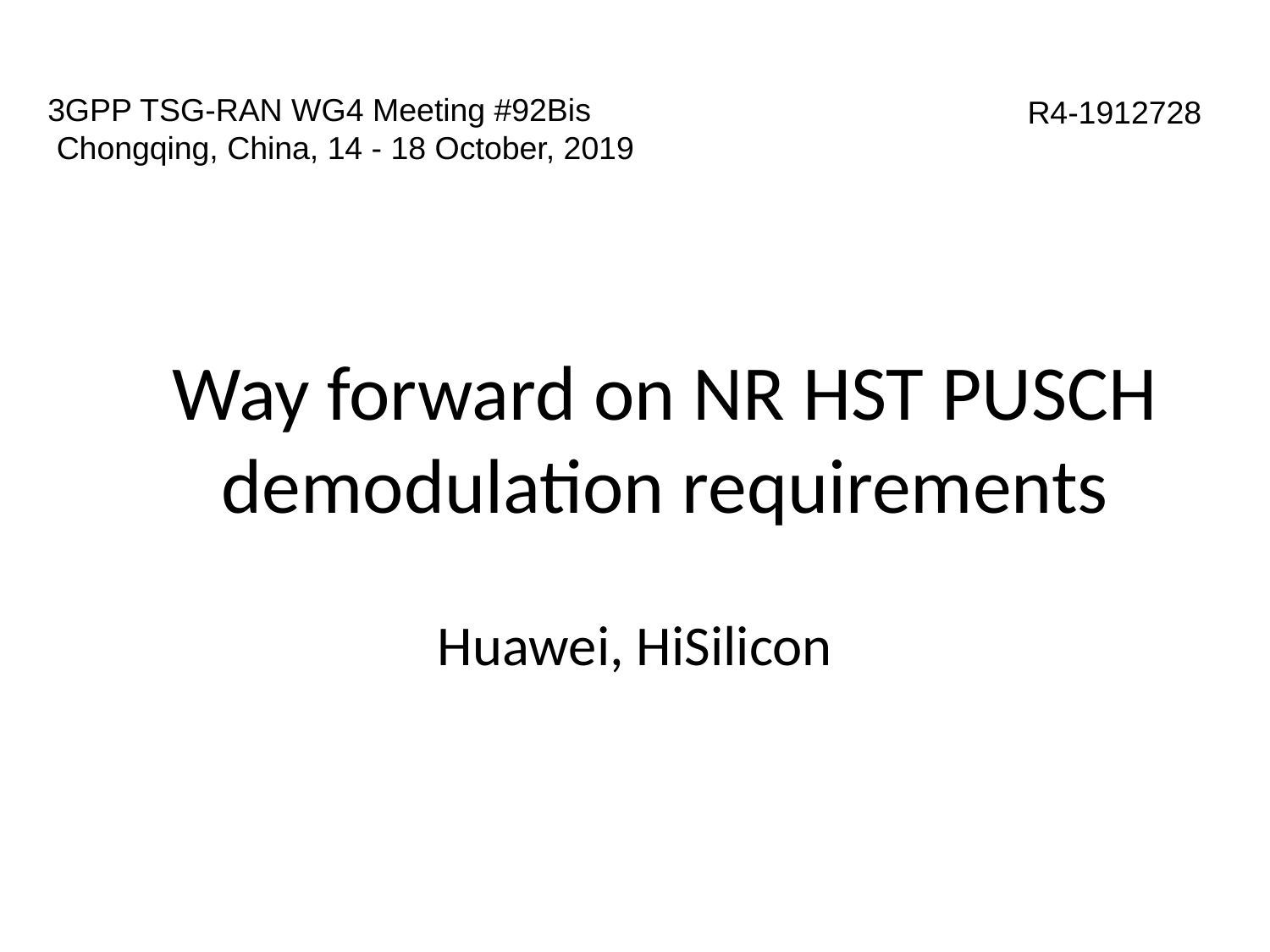

# 3GPP TSG-RAN WG4 Meeting #92Bis Chongqing, China, 14 - 18 October, 2019
R4-1912728
Way forward on NR HST PUSCH demodulation requirements
Huawei, HiSilicon